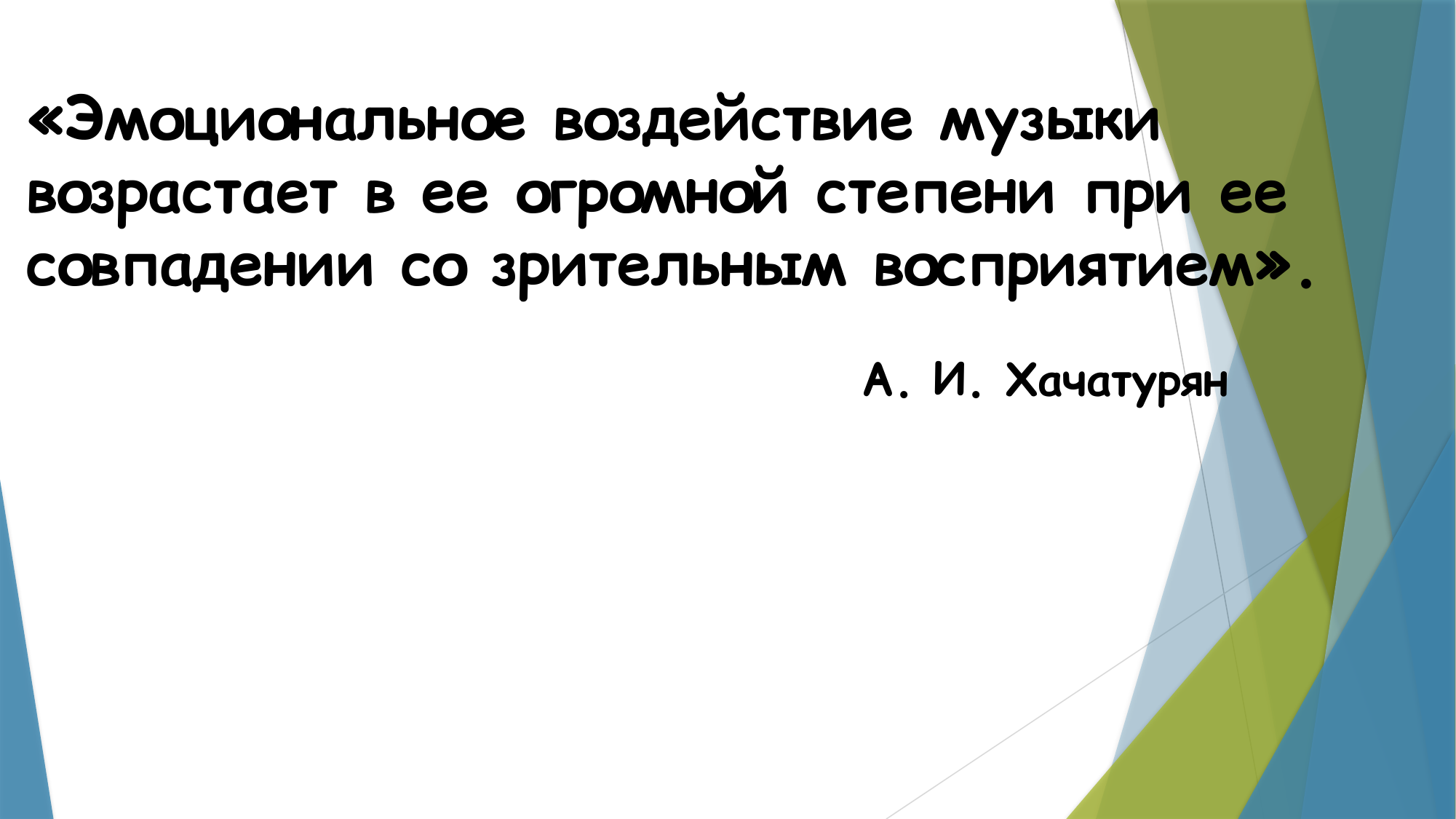

# «Эмоциональное воздействие музыки возрастает в ее огромной степени при ее совпадении со зрительным восприятием». А. И. Хачатурян